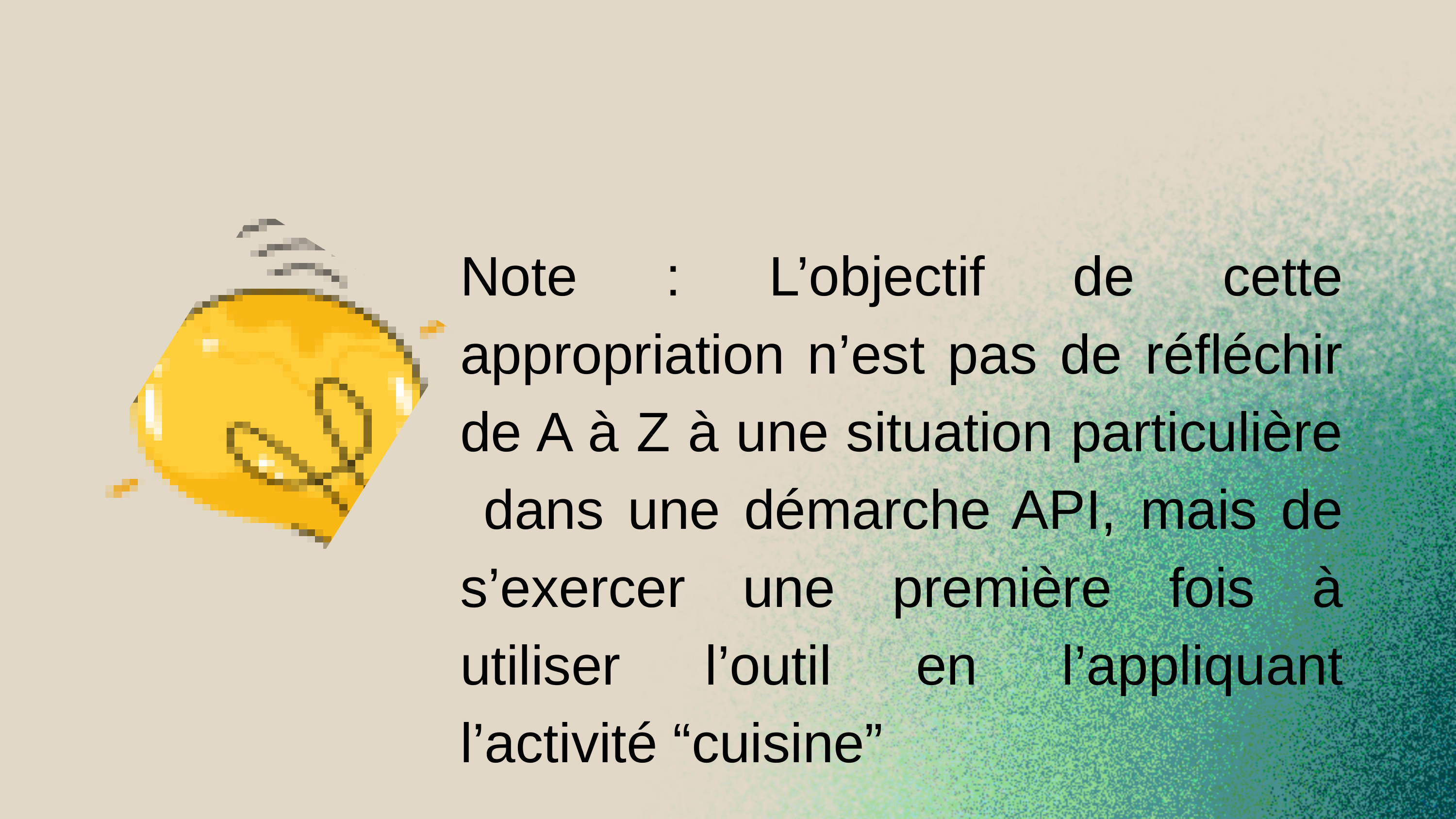

Note : L’objectif de cette appropriation n’est pas de réfléchir de A à Z à une situation particulière  dans une démarche API, mais de s’exercer une première fois à utiliser l’outil en l’appliquant l’activité “cuisine”